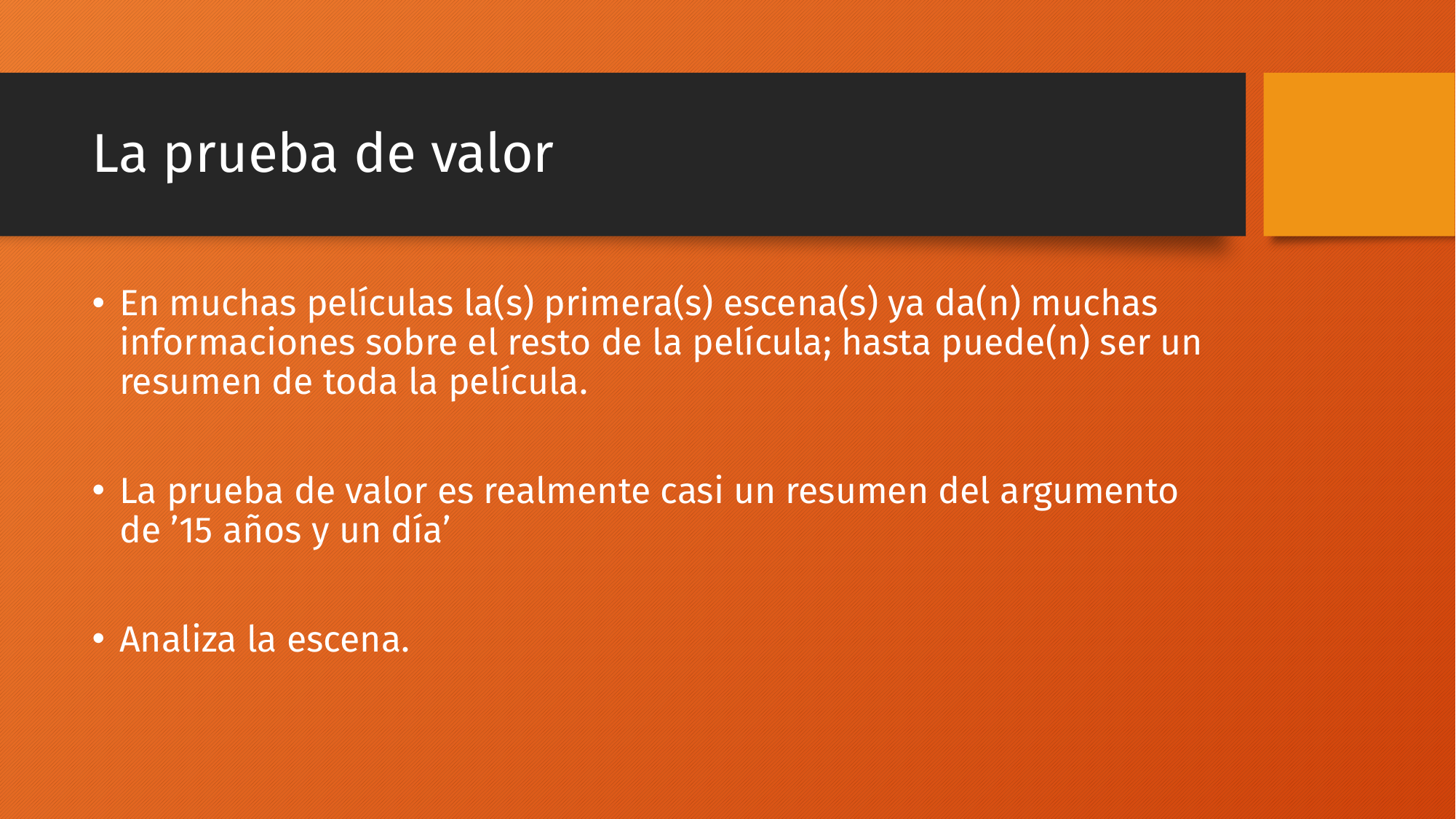

# La prueba de valor
En muchas películas la(s) primera(s) escena(s) ya da(n) muchas informaciones sobre el resto de la película; hasta puede(n) ser un resumen de toda la película.

La prueba de valor es realmente casi un resumen del argumento de ’15 años y un día’

Analiza la escena.